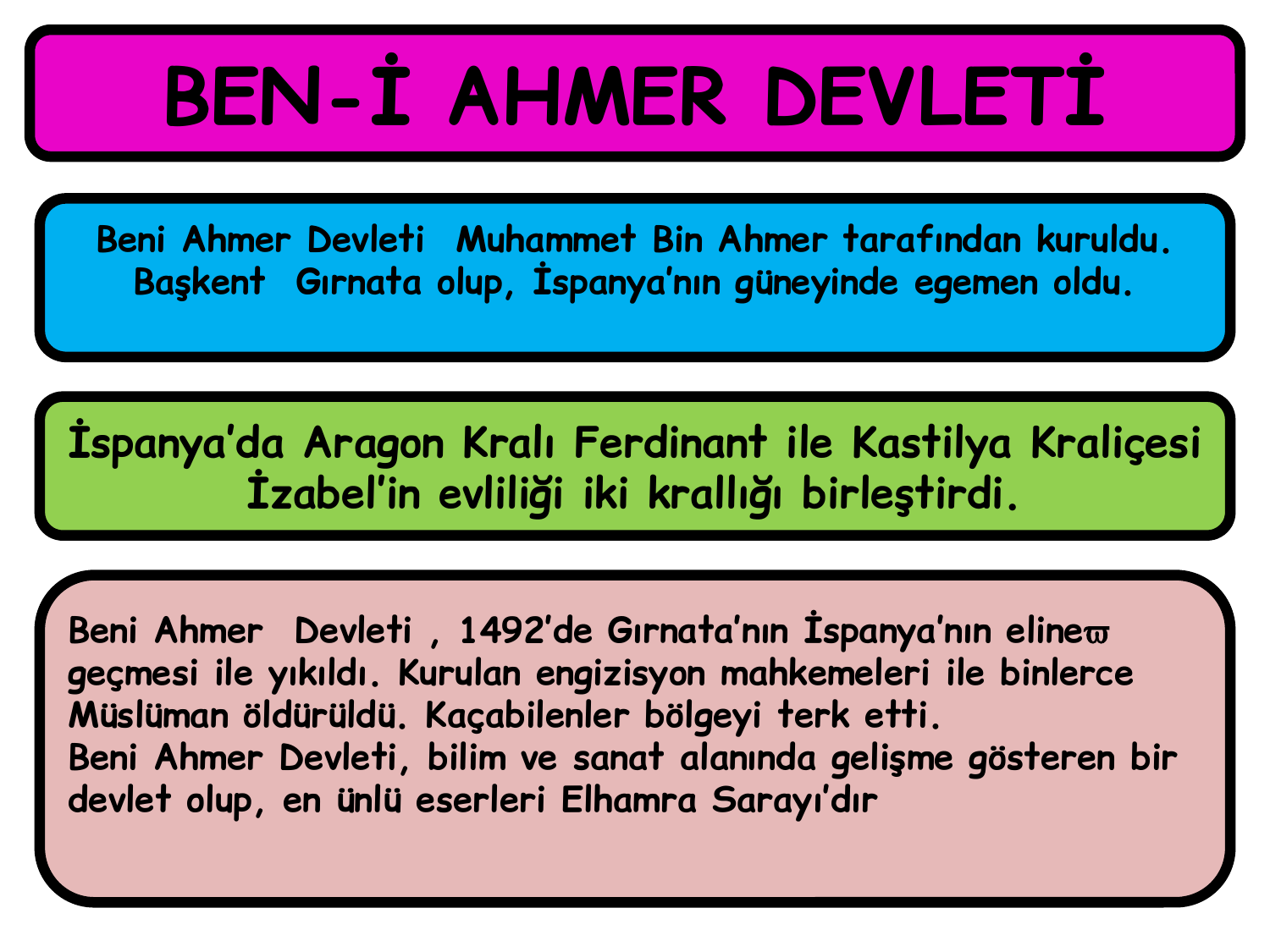

BEN-İ AHMER DEVLETİ
Beni Ahmer Devleti  Muhammet Bin Ahmer tarafından kuruldu. Başkent  Gırnata olup, İspanya’nın güneyinde egemen oldu.

İspanya’da Aragon Kralı Ferdinant ile Kastilya Kraliçesi İzabel’in evliliği iki krallığı birleştirdi.
Beni Ahmer  Devleti , 1492’de Gırnata’nın İspanya’nın elineϖ geçmesi ile yıkıldı. Kurulan engizisyon mahkemeleri ile binlerce Müslüman öldürüldü. Kaçabilenler bölgeyi terk etti.
Beni Ahmer Devleti, bilim ve sanat alanında gelişme gösteren bir devlet olup, en ünlü eserleri Elhamra Sarayı’dır